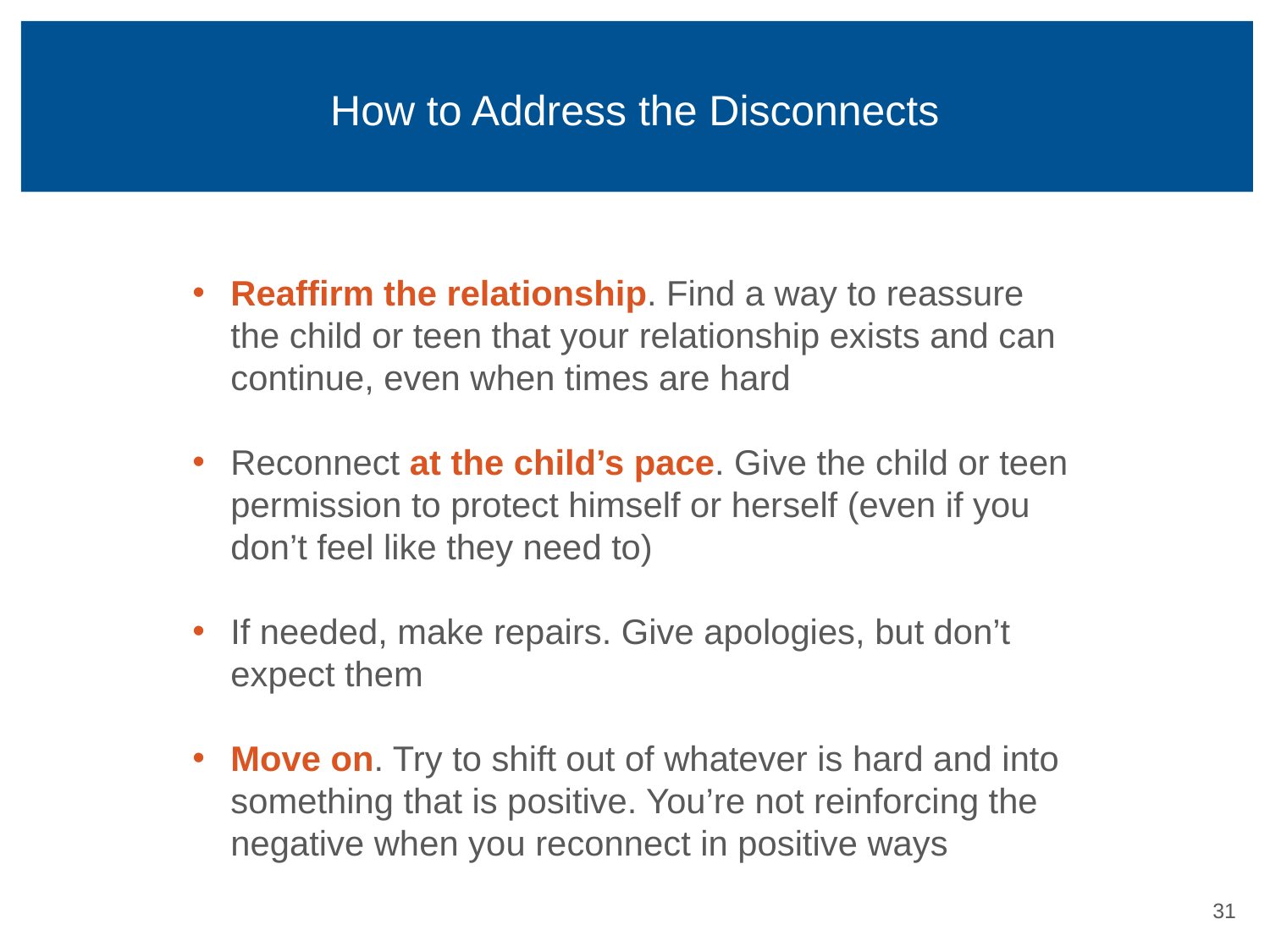

# How to Address the Disconnects
Reaffirm the relationship. Find a way to reassure the child or teen that your relationship exists and can continue, even when times are hard
Reconnect at the child’s pace. Give the child or teen permission to protect himself or herself (even if you don’t feel like they need to)
If needed, make repairs. Give apologies, but don’t expect them
Move on. Try to shift out of whatever is hard and into something that is positive. You’re not reinforcing the negative when you reconnect in positive ways
31